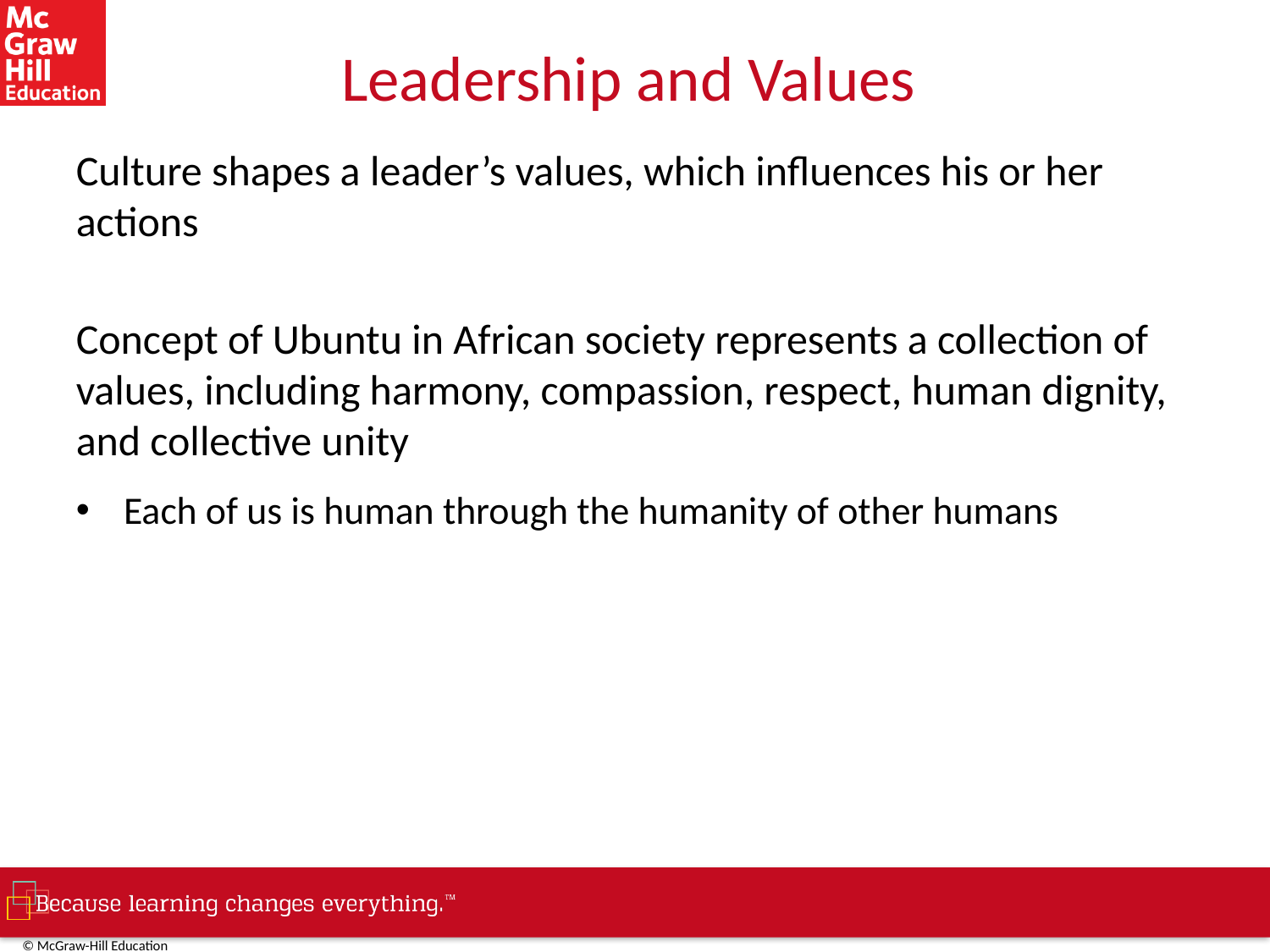

# Leadership and Values
Culture shapes a leader’s values, which influences his or her actions

Concept of Ubuntu in African society represents a collection of values, including harmony, compassion, respect, human dignity, and collective unity
Each of us is human through the humanity of other humans